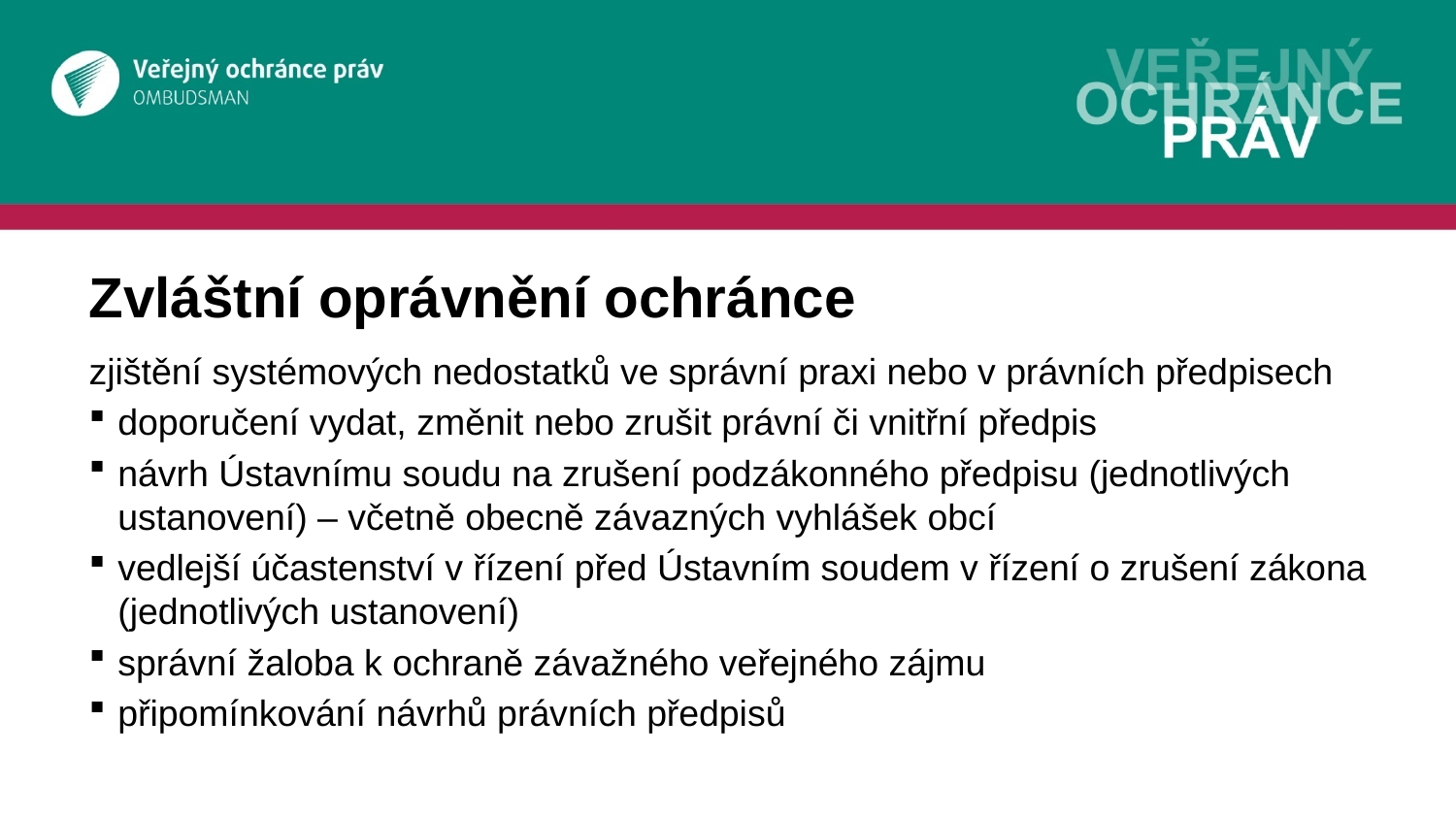

# Zvláštní oprávnění ochránce
zjištění systémových nedostatků ve správní praxi nebo v právních předpisech
doporučení vydat, změnit nebo zrušit právní či vnitřní předpis
návrh Ústavnímu soudu na zrušení podzákonného předpisu (jednotlivých ustanovení) – včetně obecně závazných vyhlášek obcí
vedlejší účastenství v řízení před Ústavním soudem v řízení o zrušení zákona (jednotlivých ustanovení)
správní žaloba k ochraně závažného veřejného zájmu
připomínkování návrhů právních předpisů